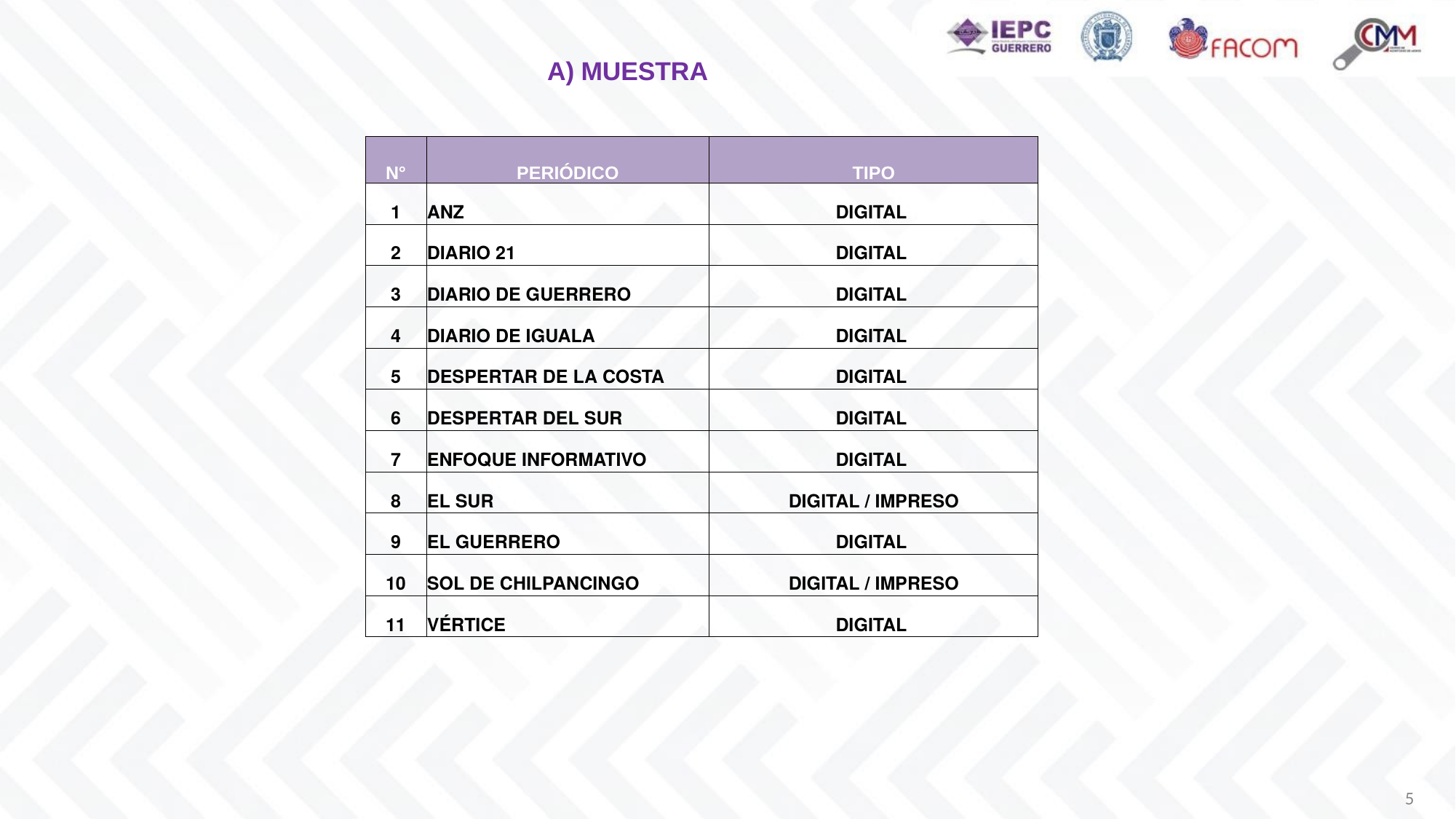

A) MUESTRA
| N° | PERIÓDICO | TIPO |
| --- | --- | --- |
| 1 | ANZ | DIGITAL |
| 2 | DIARIO 21 | DIGITAL |
| 3 | DIARIO DE GUERRERO | DIGITAL |
| 4 | DIARIO DE IGUALA | DIGITAL |
| 5 | DESPERTAR DE LA COSTA | DIGITAL |
| 6 | DESPERTAR DEL SUR | DIGITAL |
| 7 | ENFOQUE INFORMATIVO | DIGITAL |
| 8 | EL SUR | DIGITAL / IMPRESO |
| 9 | EL GUERRERO | DIGITAL |
| 10 | SOL DE CHILPANCINGO | DIGITAL / IMPRESO |
| 11 | VÉRTICE | DIGITAL |
5